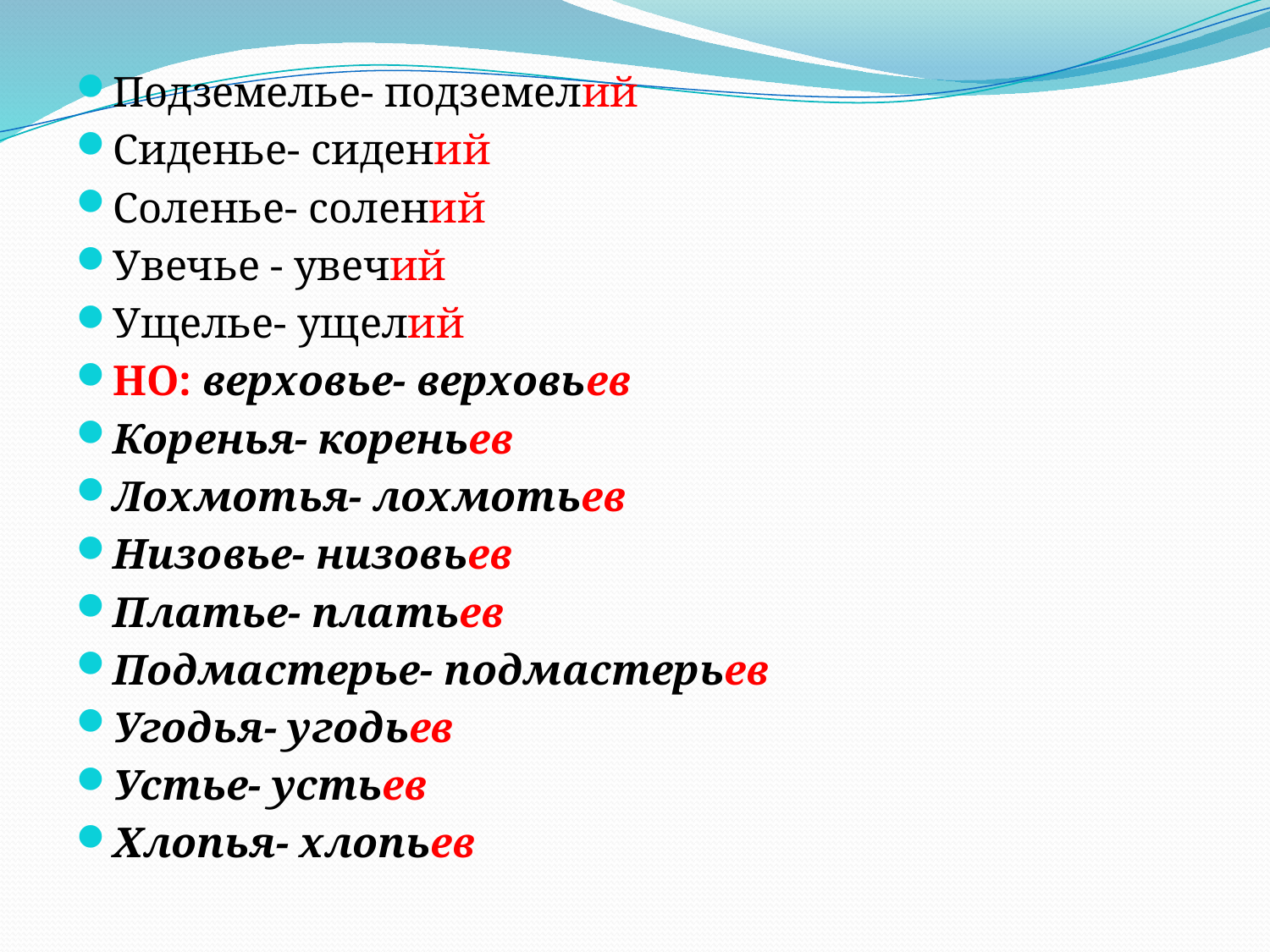

#
Подземелье- подземелий
Сиденье- сидений
Соленье- солений
Увечье - увечий
Ущелье- ущелий
НО: верховье- верховьев
Коренья- кореньев
Лохмотья- лохмотьев
Низовье- низовьев
Платье- платьев
Подмастерье- подмастерьев
Угодья- угодьев
Устье- устьев
Хлопья- хлопьев